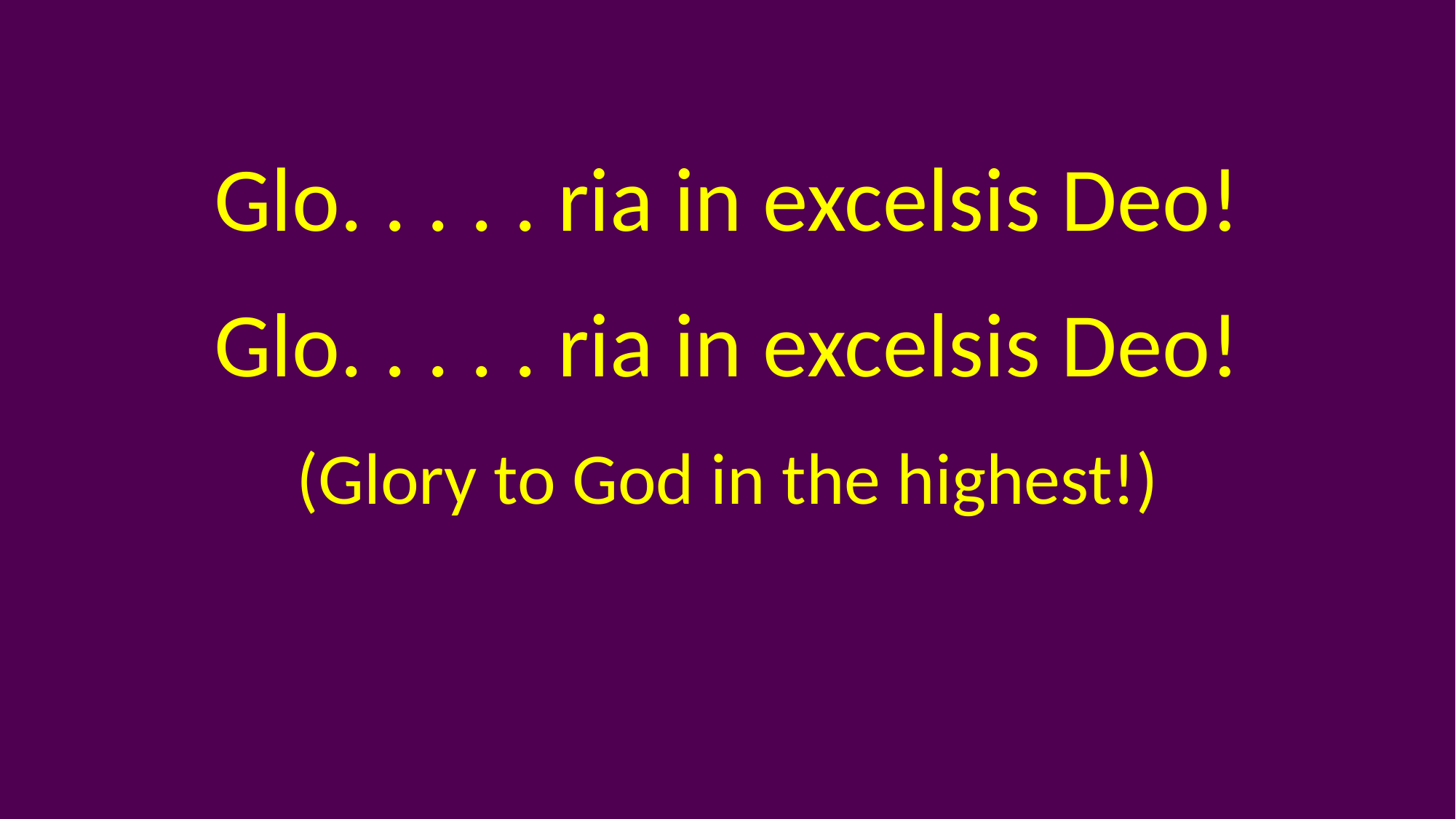

Glo. . . . . ria in excelsis Deo!
Glo. . . . . ria in excelsis Deo!
(Glory to God in the highest!)